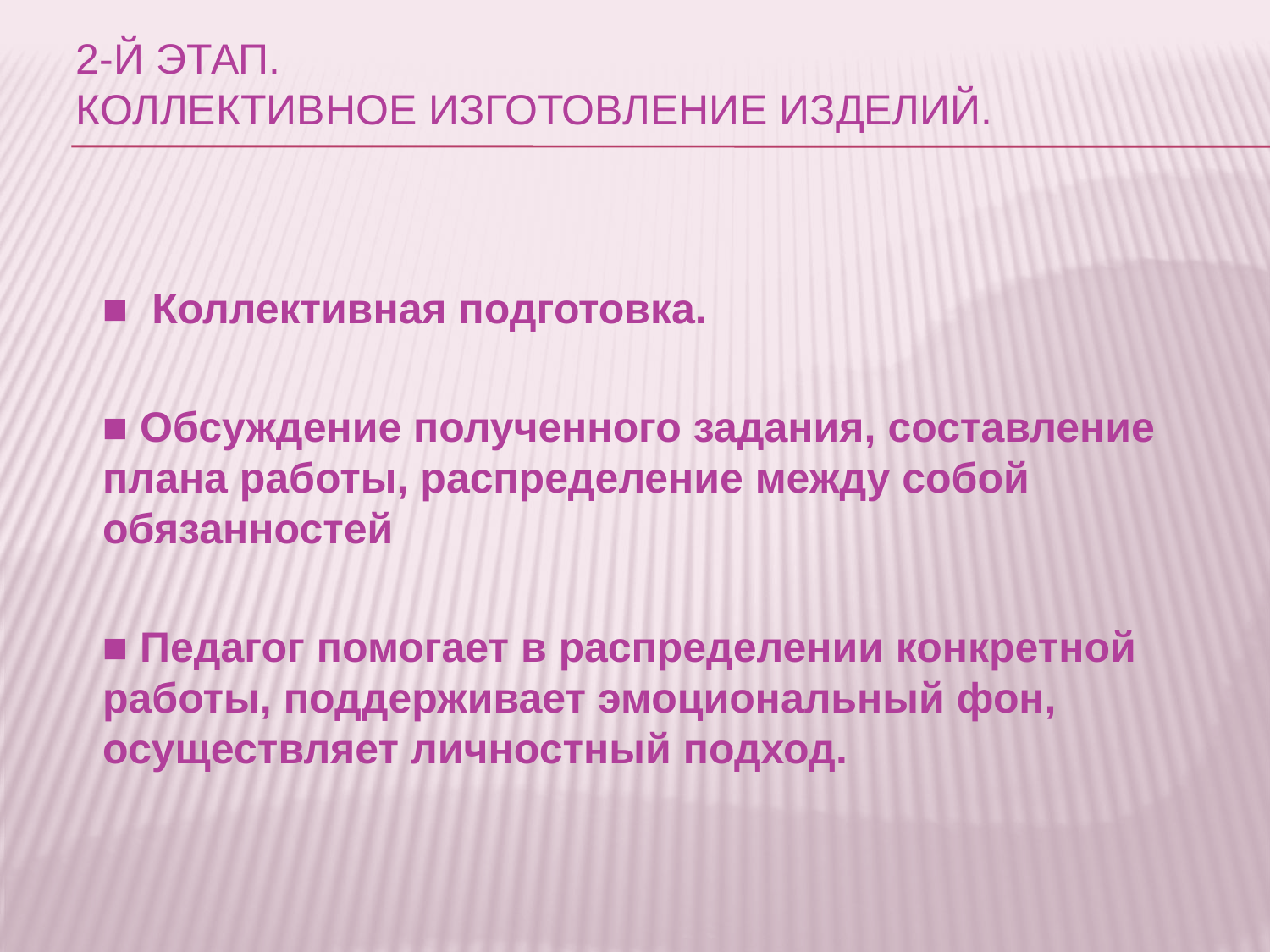

# 2-й этап. Коллективное изготовление изделий.

    ■  Коллективная подготовка.

    ■ Обсуждение полученного задания, составление плана работы, распределение между собой обязанностей

    ■ Педагог помогает в распределении конкретной работы, поддерживает эмоциональный фон, осуществляет личностный подход.